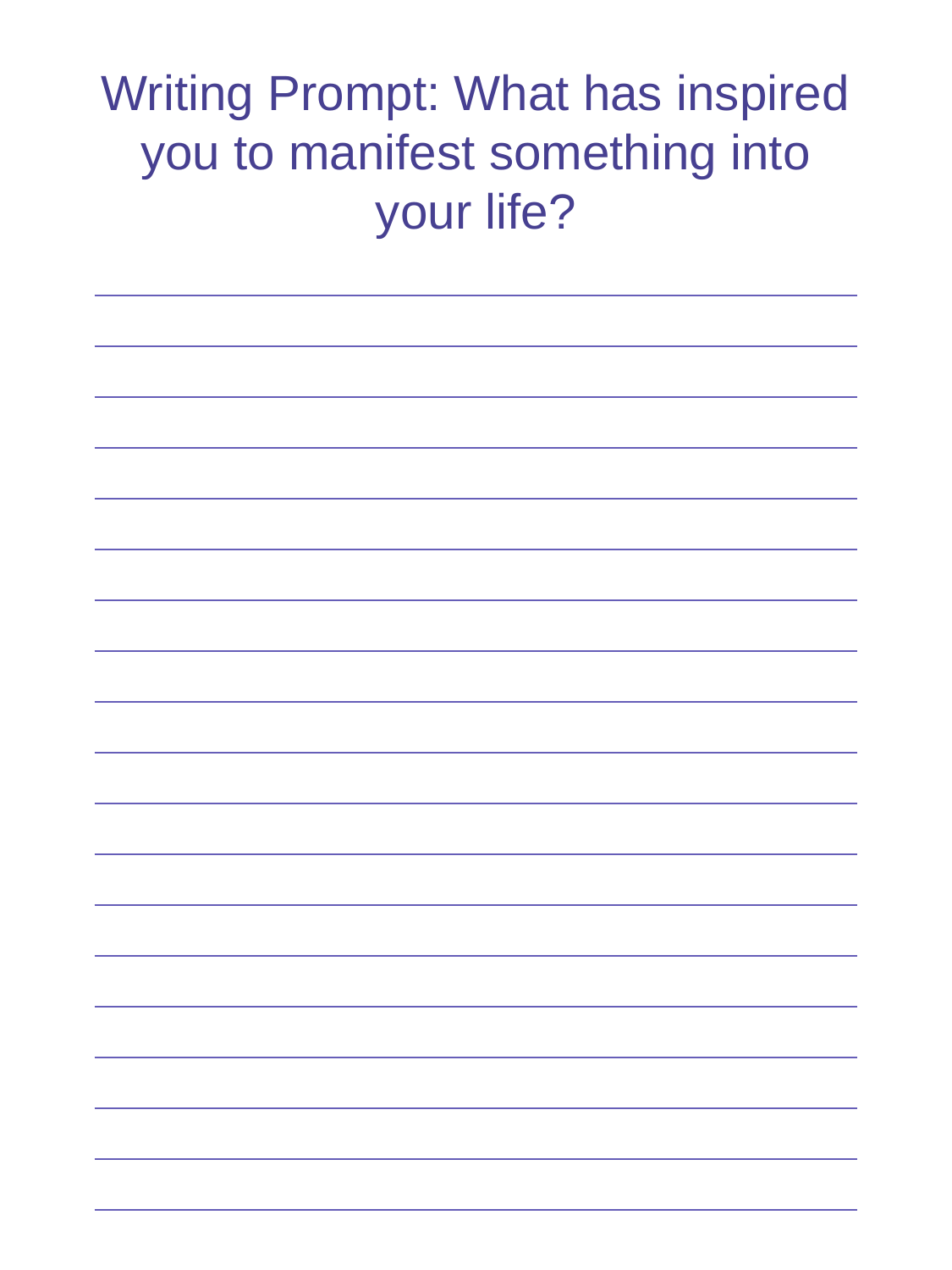

Writing Prompt: What has inspired you to manifest something into your life?
|  |
| --- |
|  |
|  |
|  |
|  |
|  |
|  |
|  |
|  |
|  |
|  |
|  |
|  |
|  |
|  |
|  |
|  |
|  |